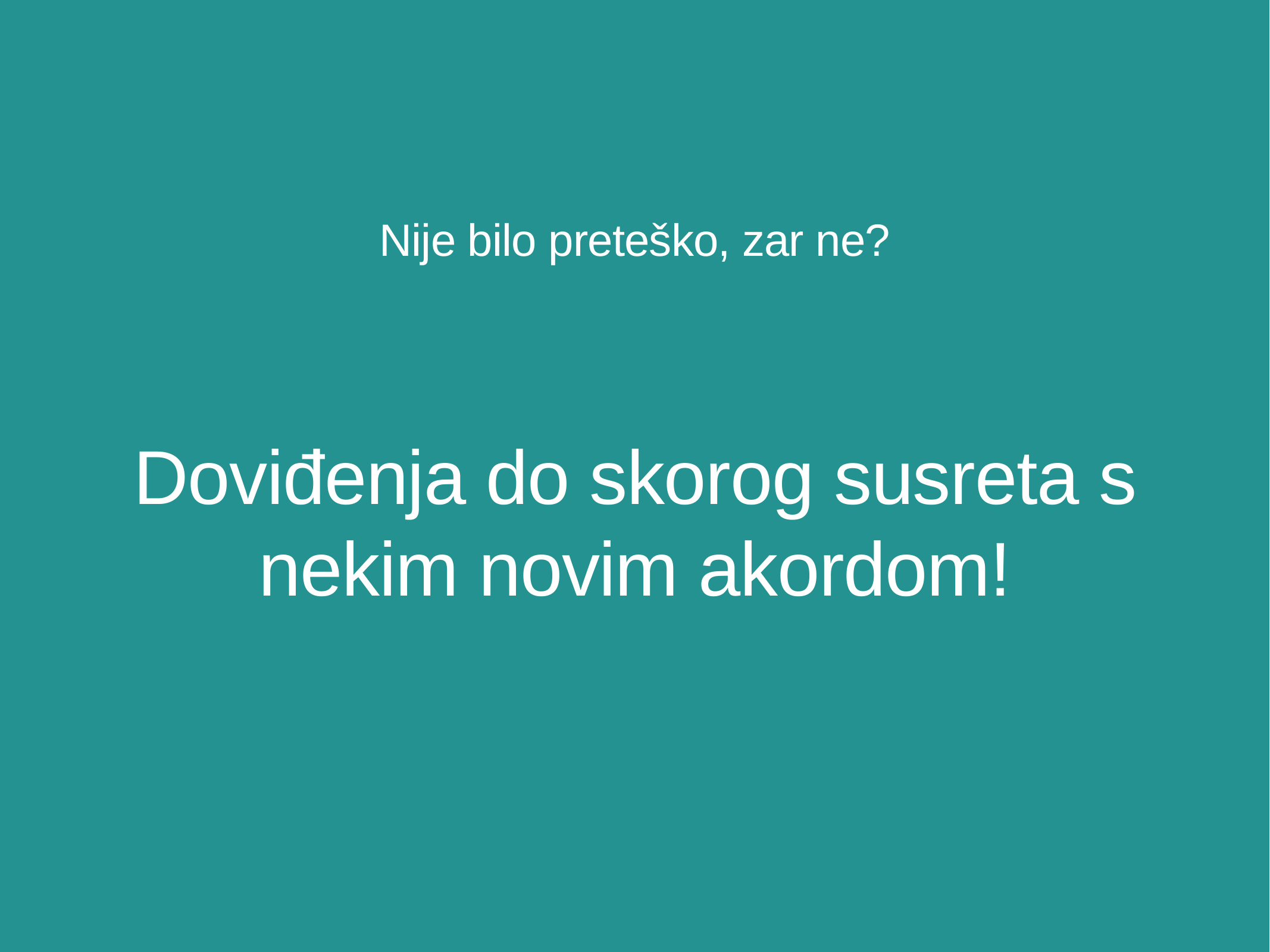

Nije bilo preteško, zar ne?

Doviđenja do skorog susreta s nekim novim akordom!